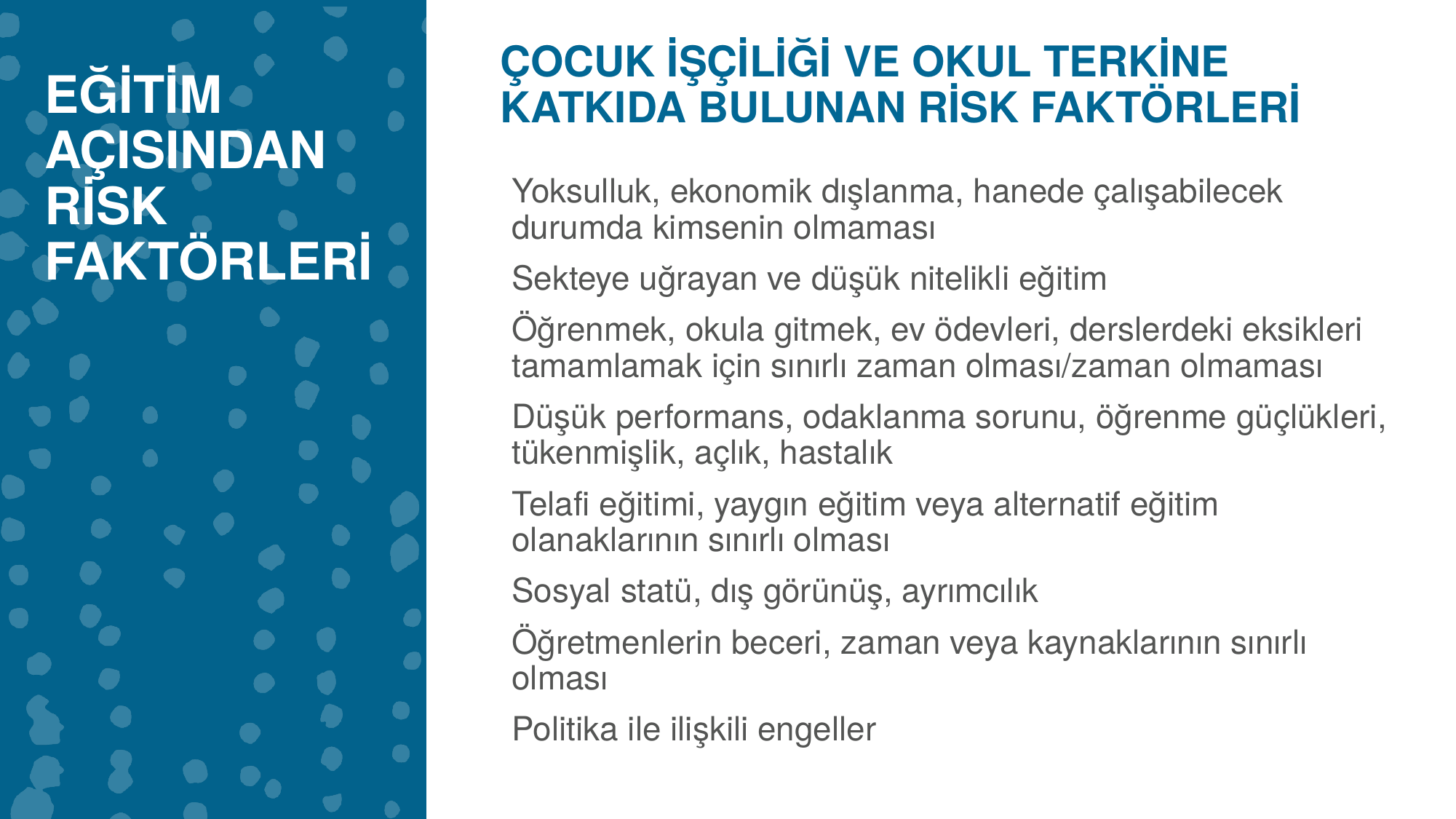

ÇOCUK İŞÇİLİĞİ VE OKUL TERKİNE KATKIDA BULUNAN RİSK FAKTÖRLERİ
EĞİTİM AÇISINDAN RİSK FAKTÖRLERİ
Yoksulluk, ekonomik dışlanma, hanede çalışabilecek durumda kimsenin olmaması
Sekteye uğrayan ve düşük nitelikli eğitim
Öğrenmek, okula gitmek, ev ödevleri, derslerdeki eksikleri tamamlamak için sınırlı zaman olması/zaman olmaması
Düşük performans, odaklanma sorunu, öğrenme güçlükleri, tükenmişlik, açlık, hastalık
Telafi eğitimi, yaygın eğitim veya alternatif eğitim olanaklarının sınırlı olması
Sosyal statü, dış görünüş, ayrımcılık
Öğretmenlerin beceri, zaman veya kaynaklarının sınırlı olması
Politika ile ilişkili engeller